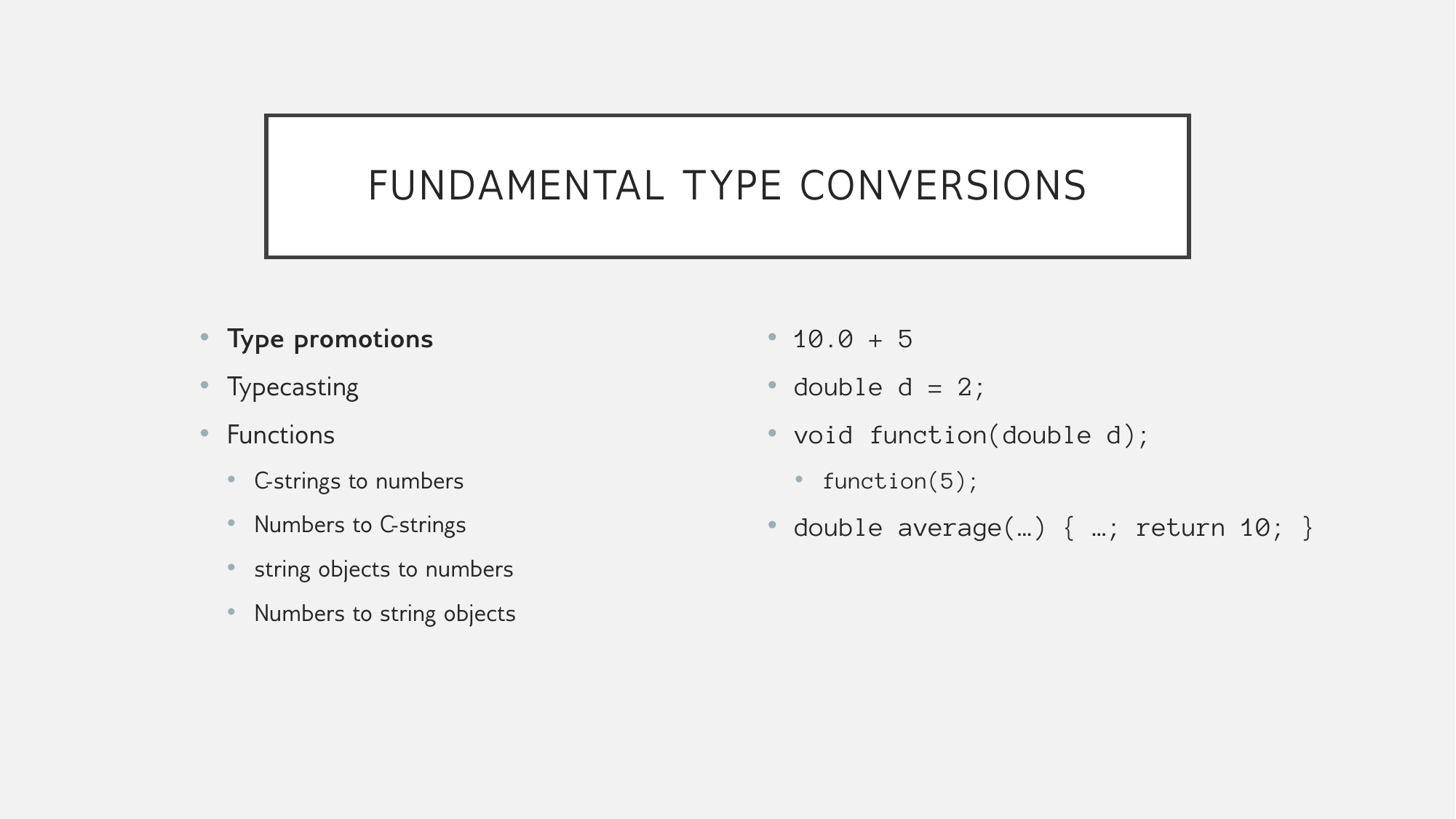

# Fundamental Type Conversions
Type promotions
Typecasting
Functions
C-strings to numbers
Numbers to C-strings
string objects to numbers
Numbers to string objects
10.0 + 5
double d = 2;
void function(double d);
function(5);
double average(…) { …; return 10; }